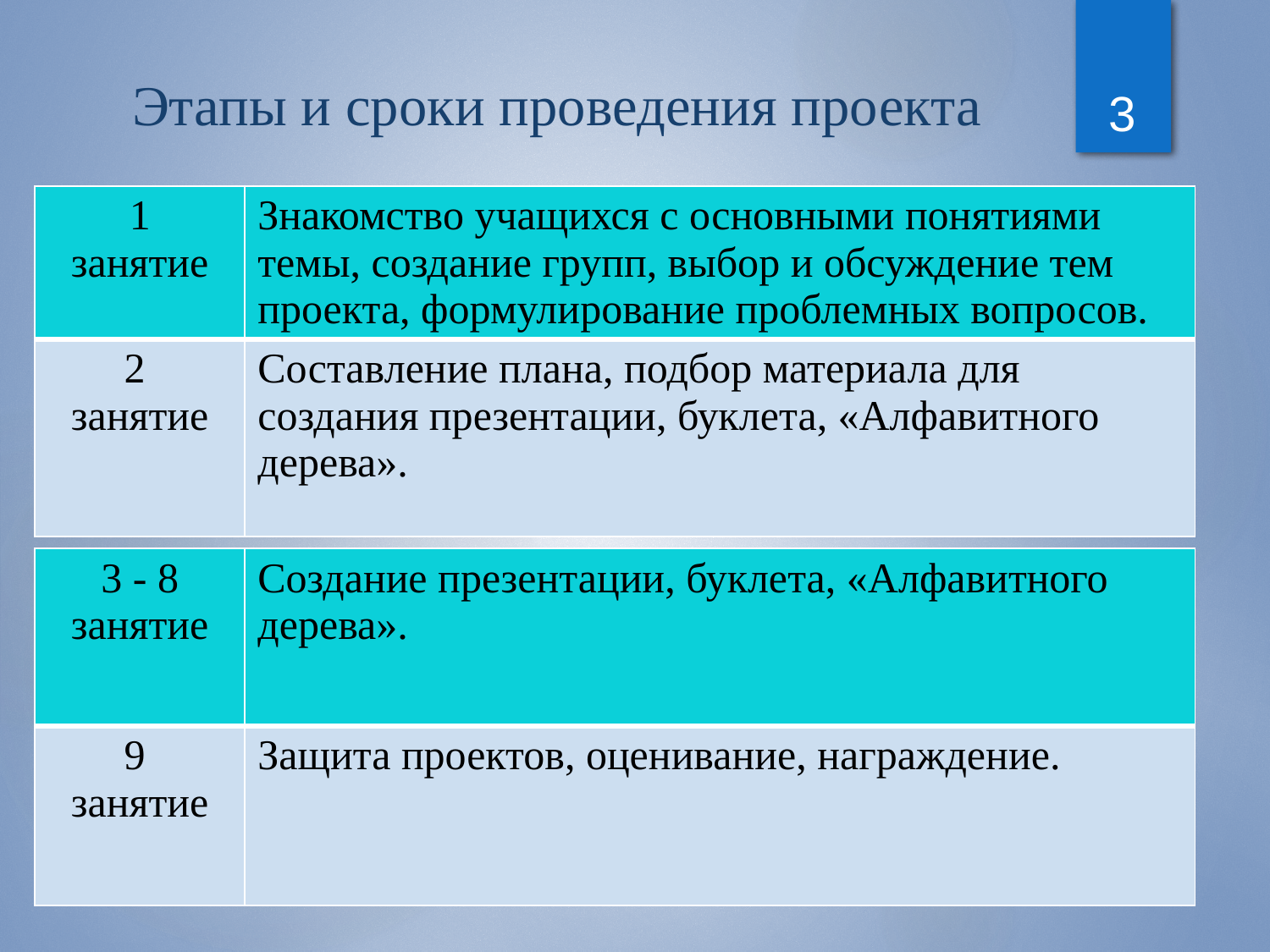

3
# Этапы и сроки проведения проекта
| 1 занятие | Знакомство учащихся с основными понятиями темы, создание групп, выбор и обсуждение тем проекта, формулирование проблемных вопросов. |
| --- | --- |
| 2 занятие | Составление плана, подбор материала для создания презентации, буклета, «Алфавитного дерева». |
| 3 - 8 занятие | Создание презентации, буклета, «Алфавитного дерева». |
| --- | --- |
| 9 занятие | Защита проектов, оценивание, награждение. |